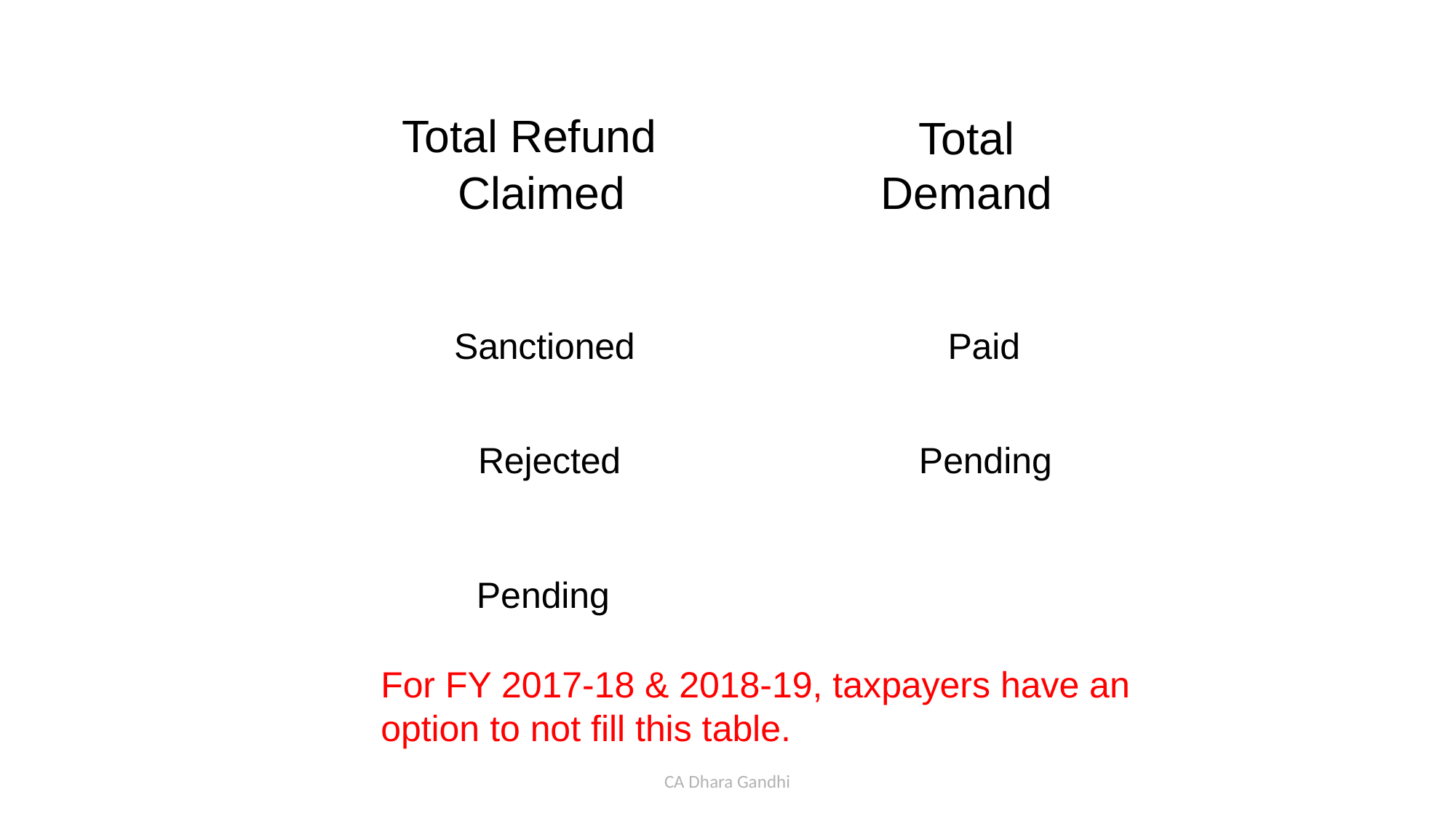

# Total Refund
Total
Claimed
Demand
Sanctioned
Paid
Rejected
Pending
Pending
For FY 2017-18 & 2018-19, taxpayers have an option to not fill this table.
CA Dhara Gandhi